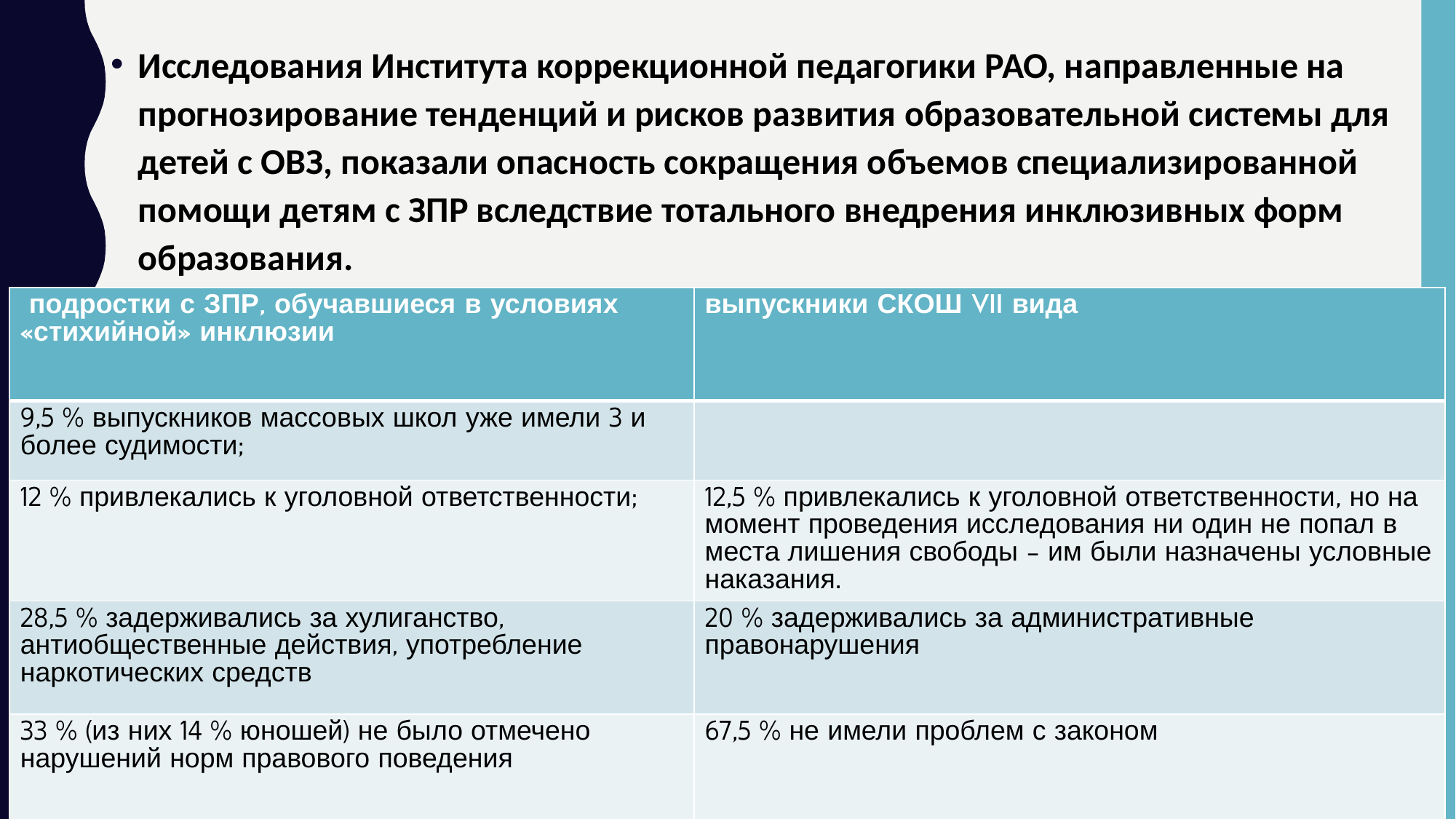

Исследования Института коррекционной педагогики РАО, направленные на прогнозирование тенденций и рисков развития образовательной системы для детей с ОВЗ, показали опасность сокращения объемов специализированной помощи детям с ЗПР вследствие тотального внедрения инклюзивных форм образования.
| подростки с ЗПР, обучавшиеся в условиях «стихийной» инклюзии | выпускники СКОШ VII вида |
| --- | --- |
| 9,5 % выпускников массовых школ уже имели 3 и более судимости; |  |
| 12 % привлекались к уголовной ответственности; | 12,5 % привлекались к уголовной ответственности, но на момент проведения исследования ни один не попал в места лишения свободы – им были назначены условные наказания. |
| 28,5 % задерживались за хулиганство, антиобщественные действия, употребление наркотических средств | 20 % задерживались за административные правонарушения |
| 33 % (из них 14 % юношей) не было отмечено нарушений норм правового поведения | 67,5 % не имели проблем с законом |